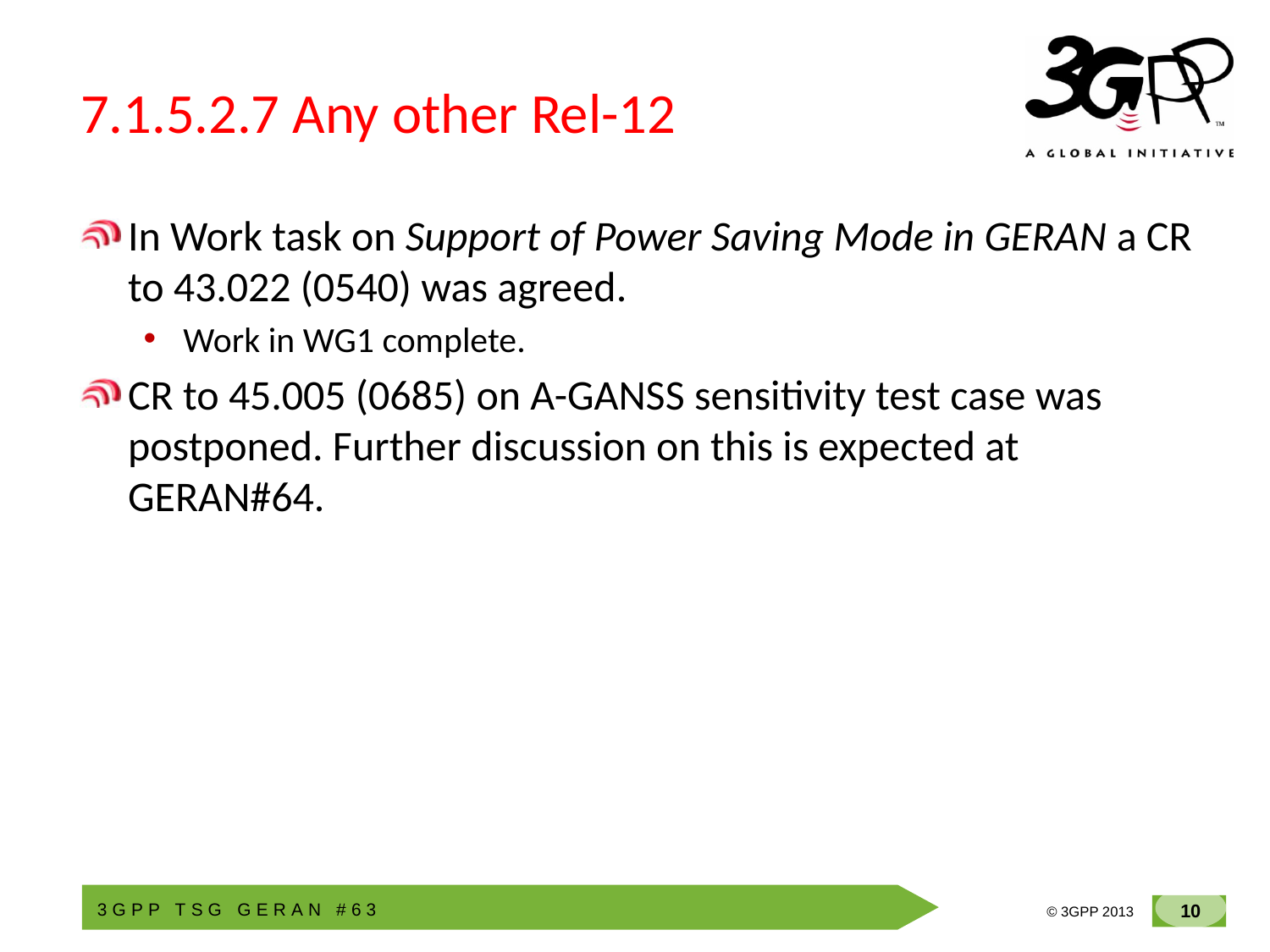

# 7.1.5.2.7 Any other Rel-12
In Work task on Support of Power Saving Mode in GERAN a CR to 43.022 (0540) was agreed.
Work in WG1 complete.
CR to 45.005 (0685) on A-GANSS sensitivity test case was postponed. Further discussion on this is expected at GERAN#64.